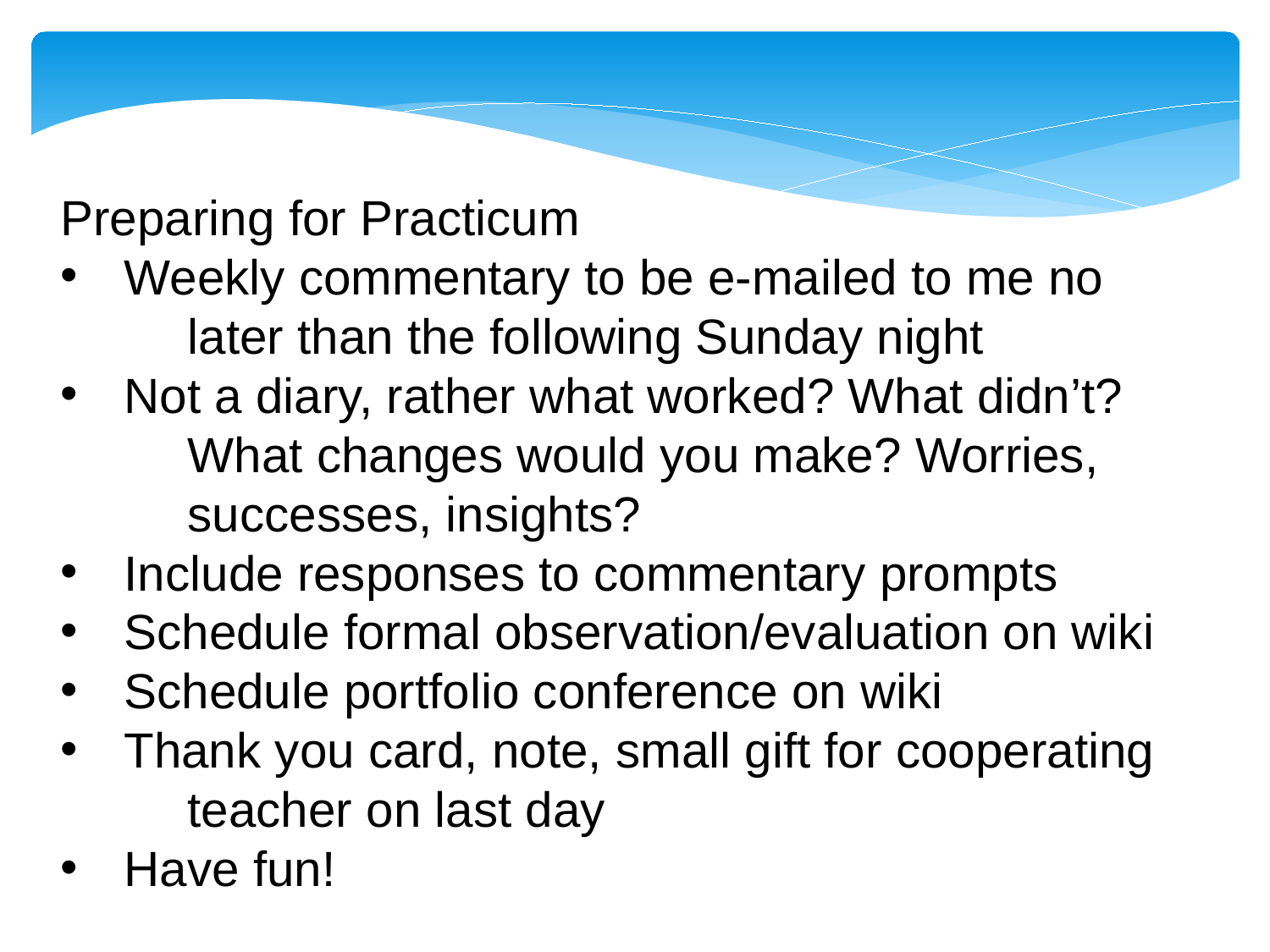

Preparing for Practicum
Weekly commentary to be e-mailed to me no
	later than the following Sunday night
Not a diary, rather what worked? What didn’t?
	What changes would you make? Worries,
	successes, insights?
Include responses to commentary prompts
Schedule formal observation/evaluation on wiki
Schedule portfolio conference on wiki
Thank you card, note, small gift for cooperating
	teacher on last day
Have fun!